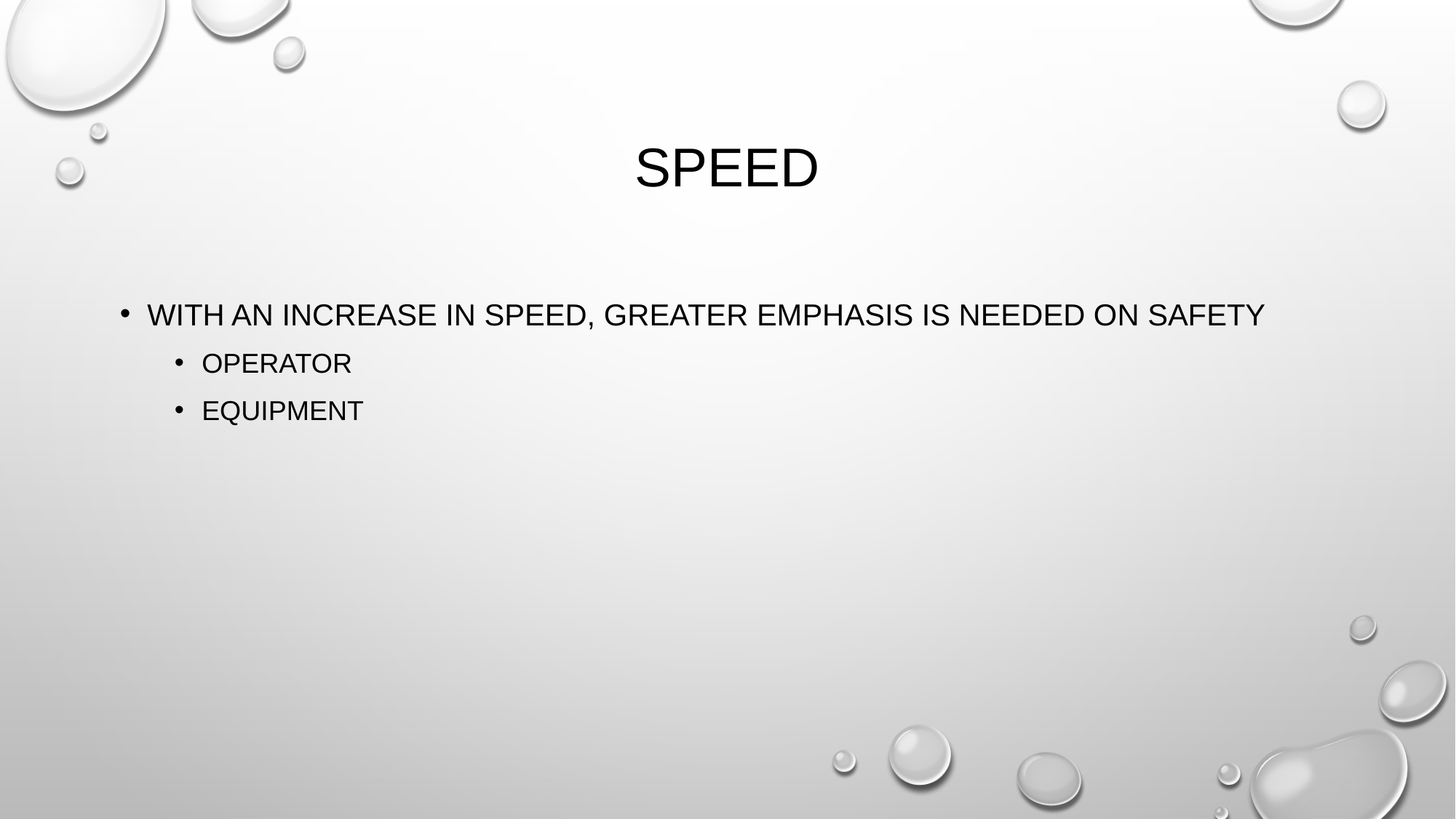

# Speed
With an increase in speed, greater emphasis is needed on safety
Operator
Equipment